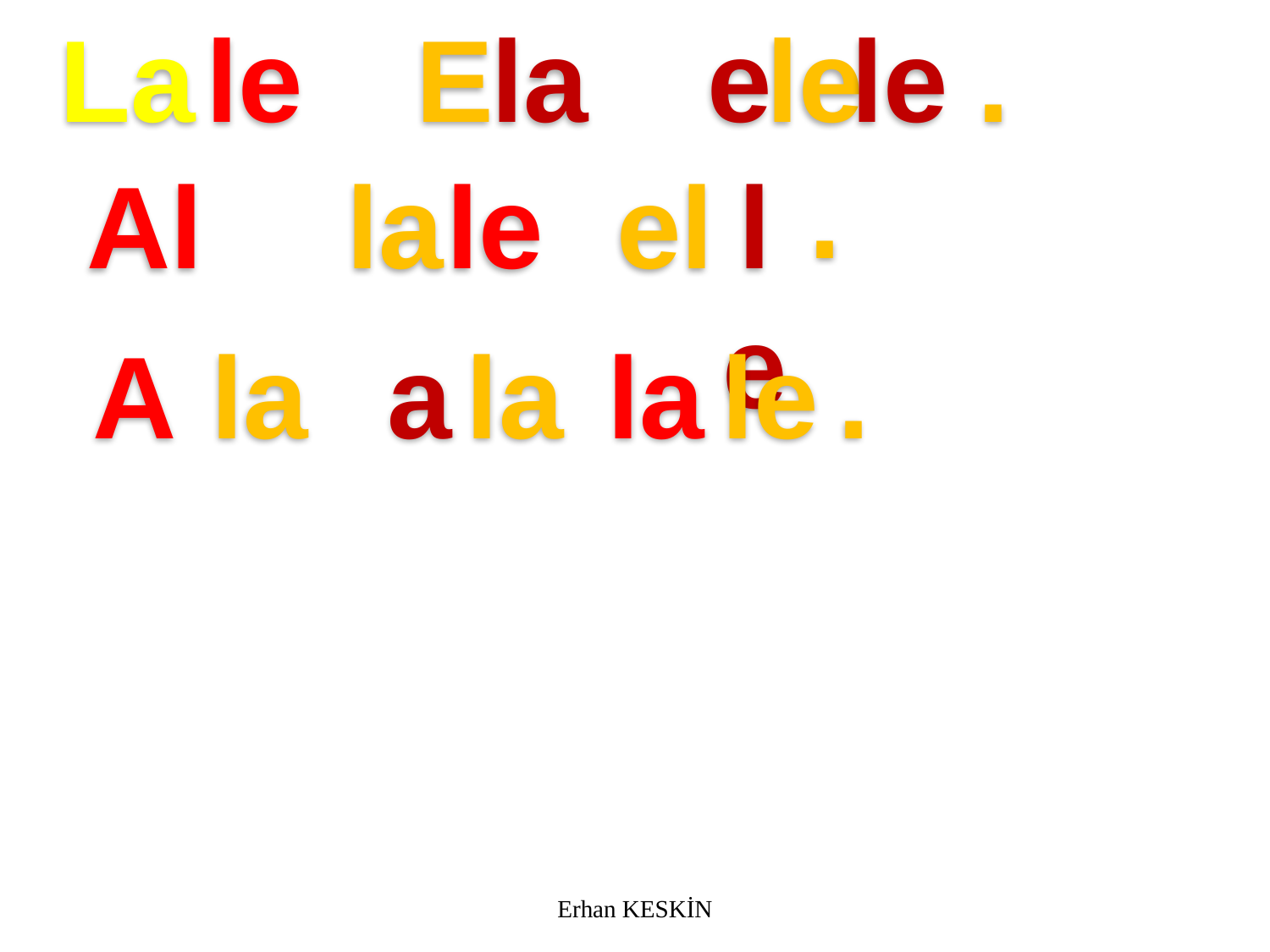

La
le
E
la
e
le
le
.
.
Al
la
le
el
le
A
la
a
la
la
le
.
Erhan KESKİN